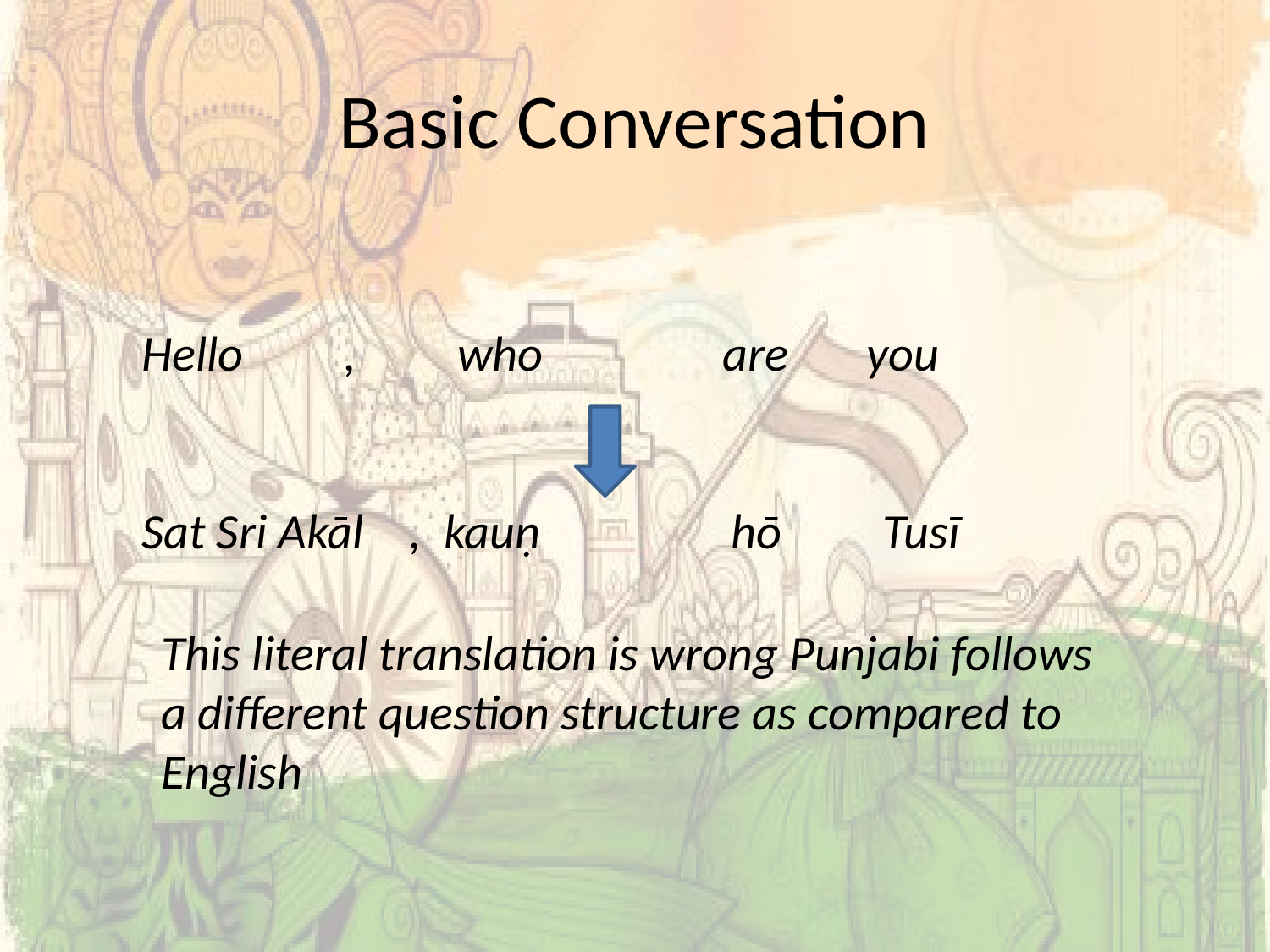

# Basic Conversation
Hello         ,         who                are       you

Sat Sri Akāl    ,  kauṇ                 hō         Tusī

This literal translation is wrong Punjabi follows a different question structure as compared to English